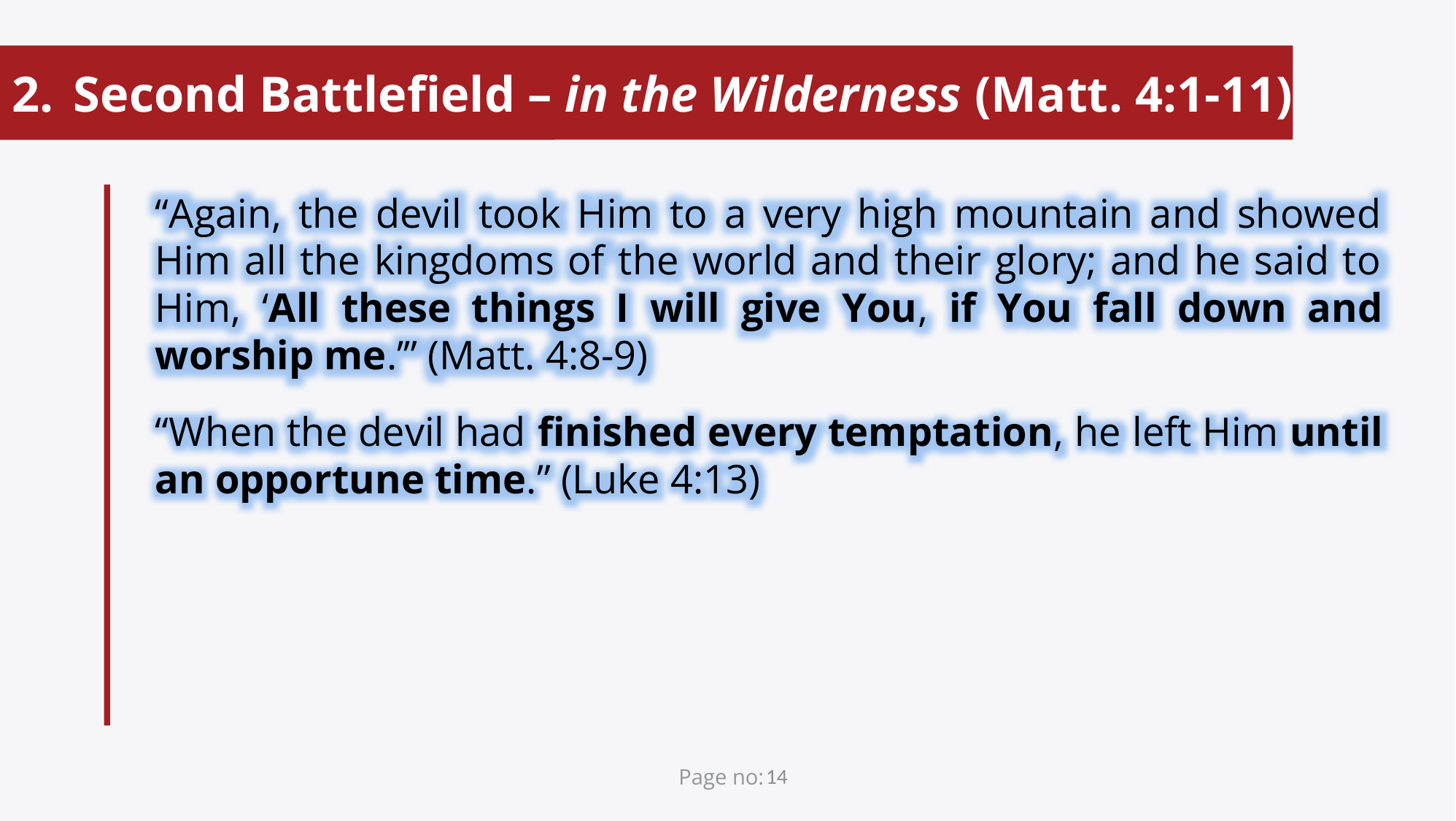

Second Battlefield – in the Wilderness (Matt. 4:1-11)
“Again, the devil took Him to a very high mountain and showed Him all the kingdoms of the world and their glory; and he said to Him, ‘All these things I will give You, if You fall down and worship me.’” (Matt. 4:8-9)
“When the devil had finished every temptation, he left Him until an opportune time.” (Luke 4:13)